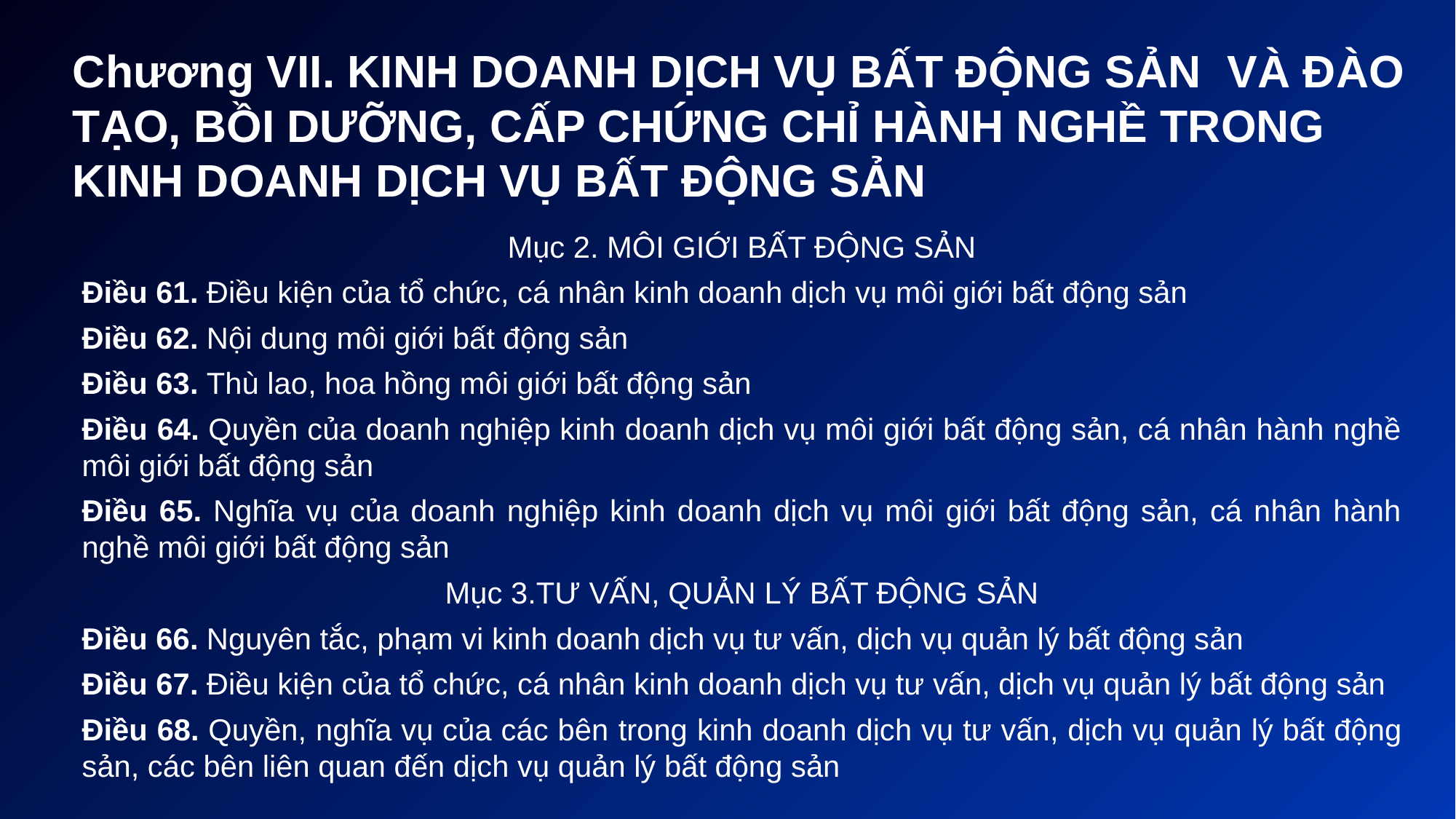

# Chương VII. KINH DOANH DỊCH VỤ BẤT ĐỘNG SẢN  VÀ ĐÀO TẠO, BỒI DƯỠNG, CẤP CHỨNG CHỈ HÀNH NGHỀ TRONG KINH DOANH DỊCH VỤ BẤT ĐỘNG SẢN
Mục 2. MÔI GIỚI BẤT ĐỘNG SẢN
Điều 61. Điều kiện của tổ chức, cá nhân kinh doanh dịch vụ môi giới bất động sản
Điều 62. Nội dung môi giới bất động sản
Điều 63. Thù lao, hoa hồng môi giới bất động sản
Điều 64. Quyền của doanh nghiệp kinh doanh dịch vụ môi giới bất động sản, cá nhân hành nghề môi giới bất động sản
Điều 65. Nghĩa vụ của doanh nghiệp kinh doanh dịch vụ môi giới bất động sản, cá nhân hành nghề môi giới bất động sản
Mục 3.TƯ VẤN, QUẢN LÝ BẤT ĐỘNG SẢN
Điều 66. Nguyên tắc, phạm vi kinh doanh dịch vụ tư vấn, dịch vụ quản lý bất động sản
Điều 67. Điều kiện của tổ chức, cá nhân kinh doanh dịch vụ tư vấn, dịch vụ quản lý bất động sản
Điều 68. Quyền, nghĩa vụ của các bên trong kinh doanh dịch vụ tư vấn, dịch vụ quản lý bất động sản, các bên liên quan đến dịch vụ quản lý bất động sản